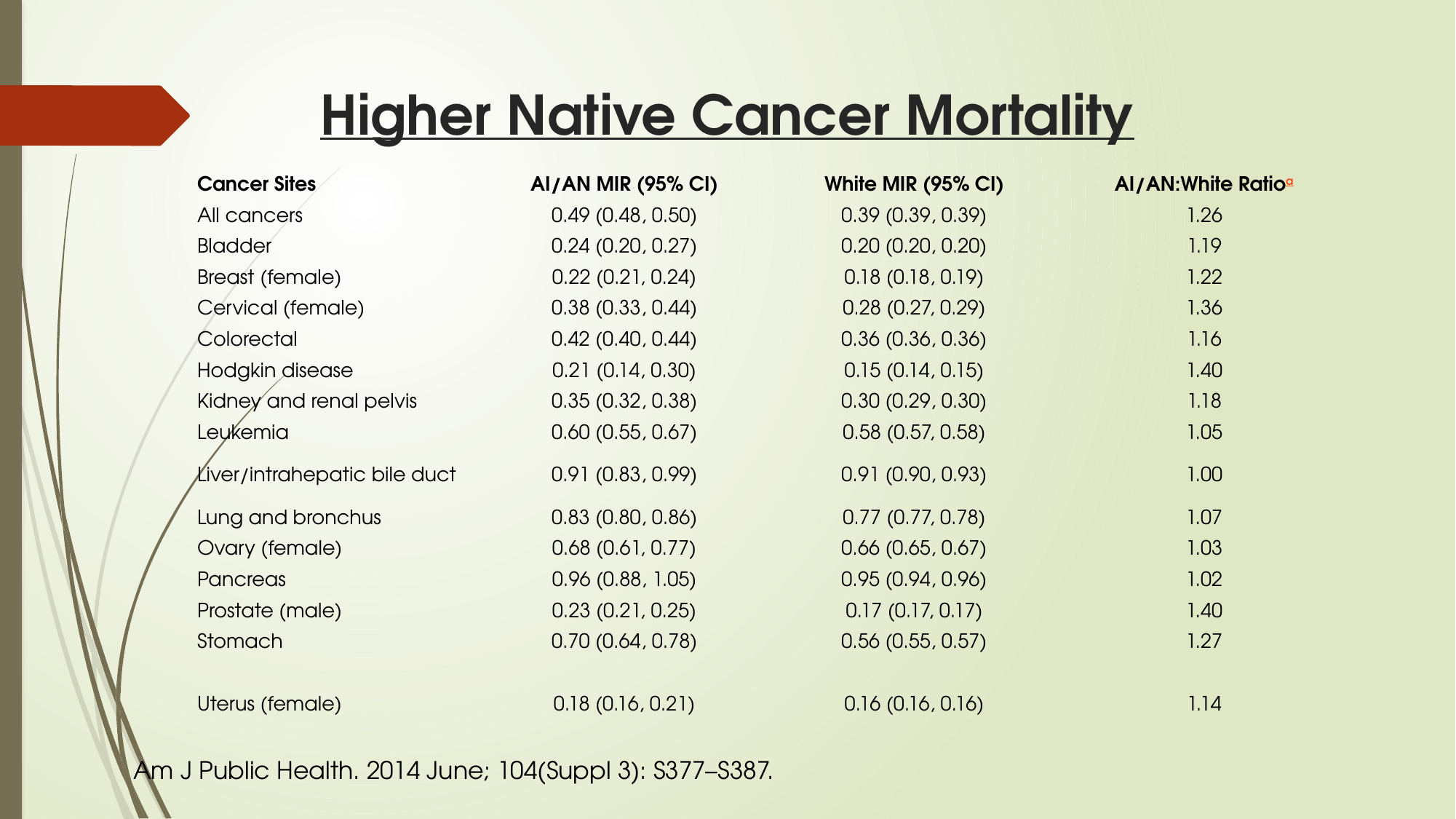

# Higher Native Cancer Mortality
| Cancer Sites | AI/AN MIR (95% CI) | White MIR (95% CI) | AI/AN:White Ratioa |
| --- | --- | --- | --- |
| All cancers | 0.49 (0.48, 0.50) | 0.39 (0.39, 0.39) | 1.26 |
| Bladder | 0.24 (0.20, 0.27) | 0.20 (0.20, 0.20) | 1.19 |
| Breast (female) | 0.22 (0.21, 0.24) | 0.18 (0.18, 0.19) | 1.22 |
| Cervical (female) | 0.38 (0.33, 0.44) | 0.28 (0.27, 0.29) | 1.36 |
| Colorectal | 0.42 (0.40, 0.44) | 0.36 (0.36, 0.36) | 1.16 |
| Hodgkin disease | 0.21 (0.14, 0.30) | 0.15 (0.14, 0.15) | 1.40 |
| Kidney and renal pelvis | 0.35 (0.32, 0.38) | 0.30 (0.29, 0.30) | 1.18 |
| Leukemia | 0.60 (0.55, 0.67) | 0.58 (0.57, 0.58) | 1.05 |
| Liver/intrahepatic bile duct | 0.91 (0.83, 0.99) | 0.91 (0.90, 0.93) | 1.00 |
| Lung and bronchus | 0.83 (0.80, 0.86) | 0.77 (0.77, 0.78) | 1.07 |
| Ovary (female) | 0.68 (0.61, 0.77) | 0.66 (0.65, 0.67) | 1.03 |
| Pancreas | 0.96 (0.88, 1.05) | 0.95 (0.94, 0.96) | 1.02 |
| Prostate (male) | 0.23 (0.21, 0.25) | 0.17 (0.17, 0.17) | 1.40 |
| Stomach | 0.70 (0.64, 0.78) | 0.56 (0.55, 0.57) | 1.27 |
| Uterus (female) | 0.18 (0.16, 0.21) | 0.16 (0.16, 0.16) | 1.14 |
Am J Public Health. 2014 June; 104(Suppl 3): S377–S387.